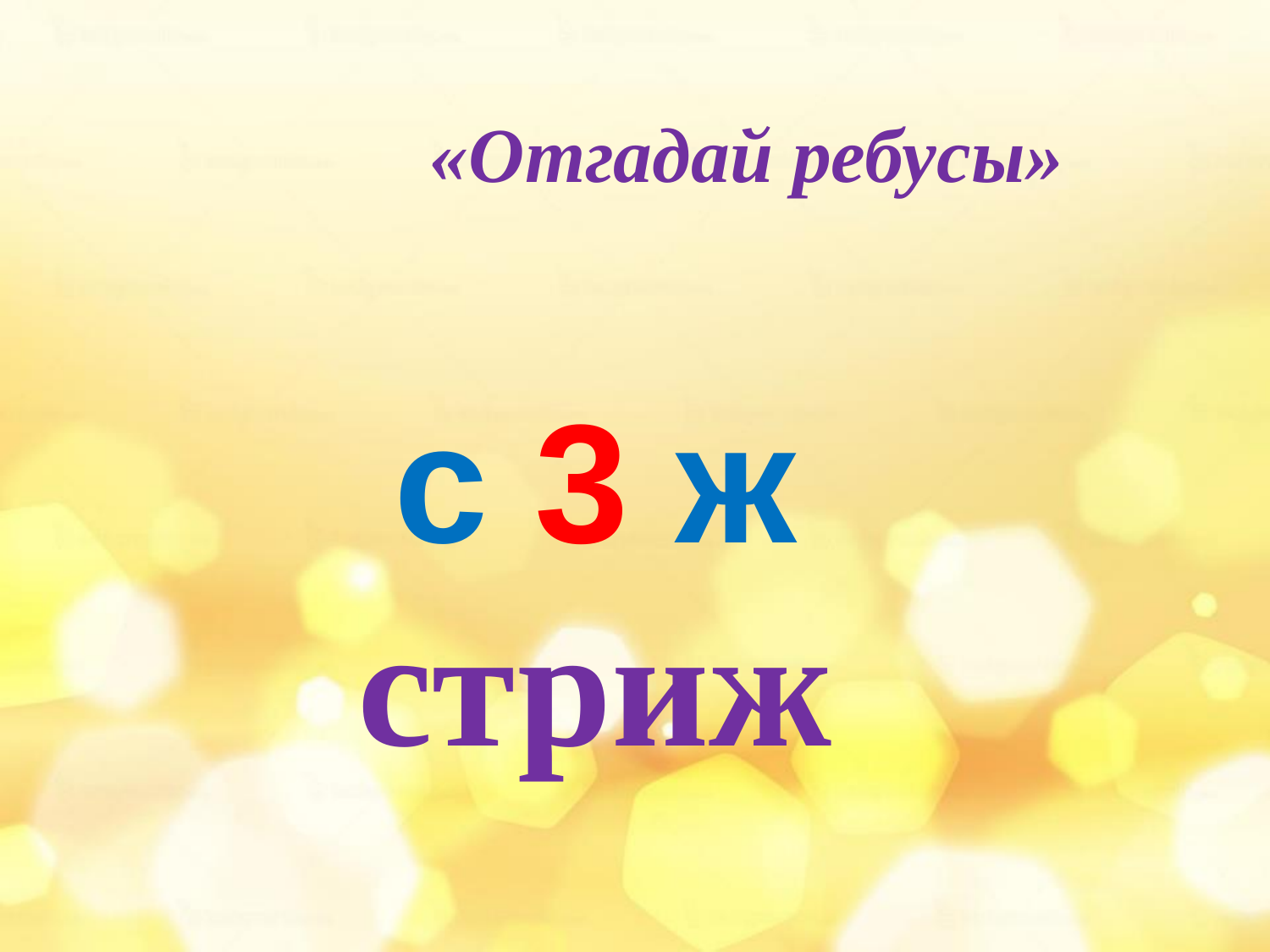

# «Отгадай ребусы»

с 3 ж
стриж